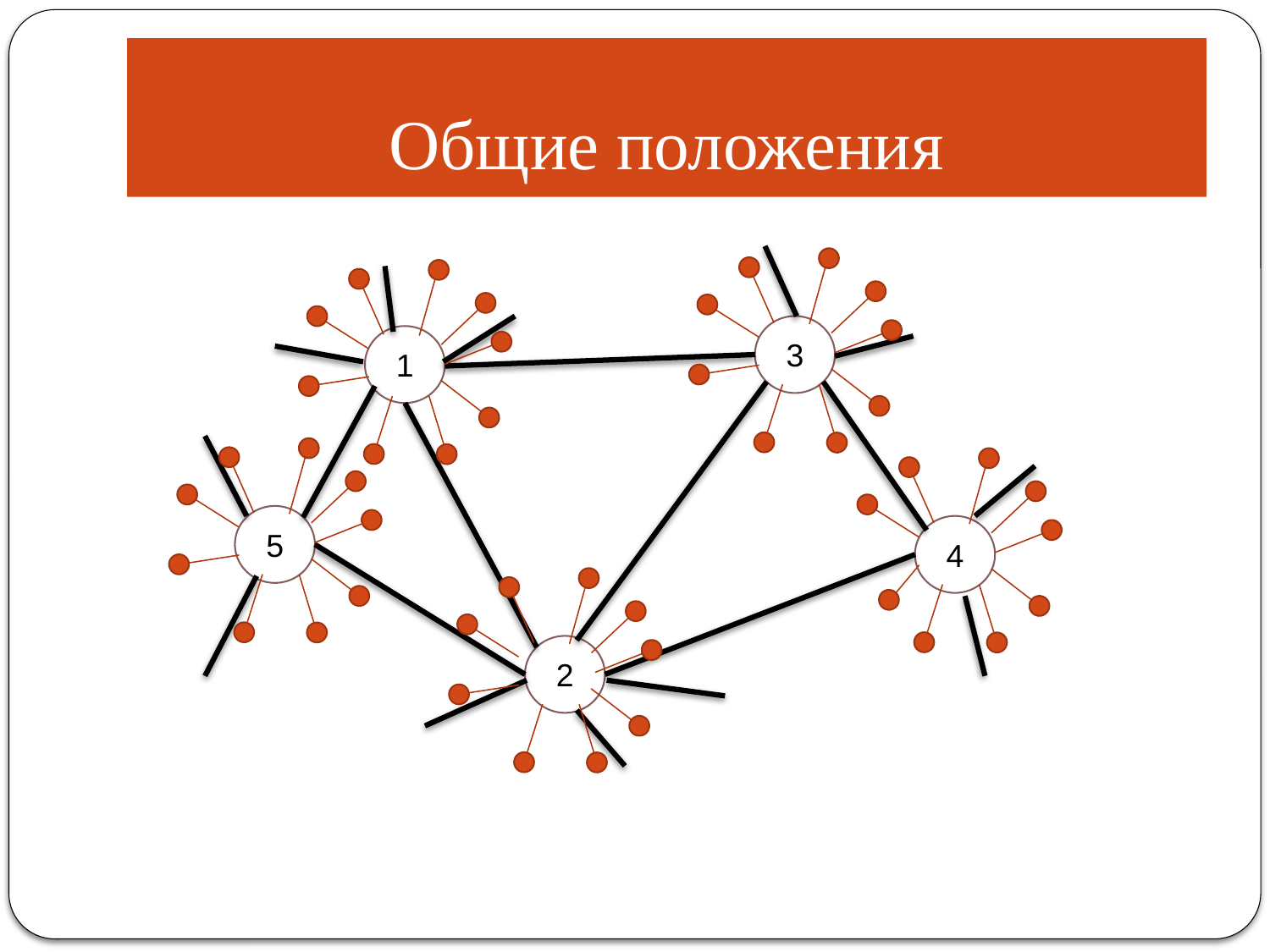

# Общие положения

3
1

5
4

2